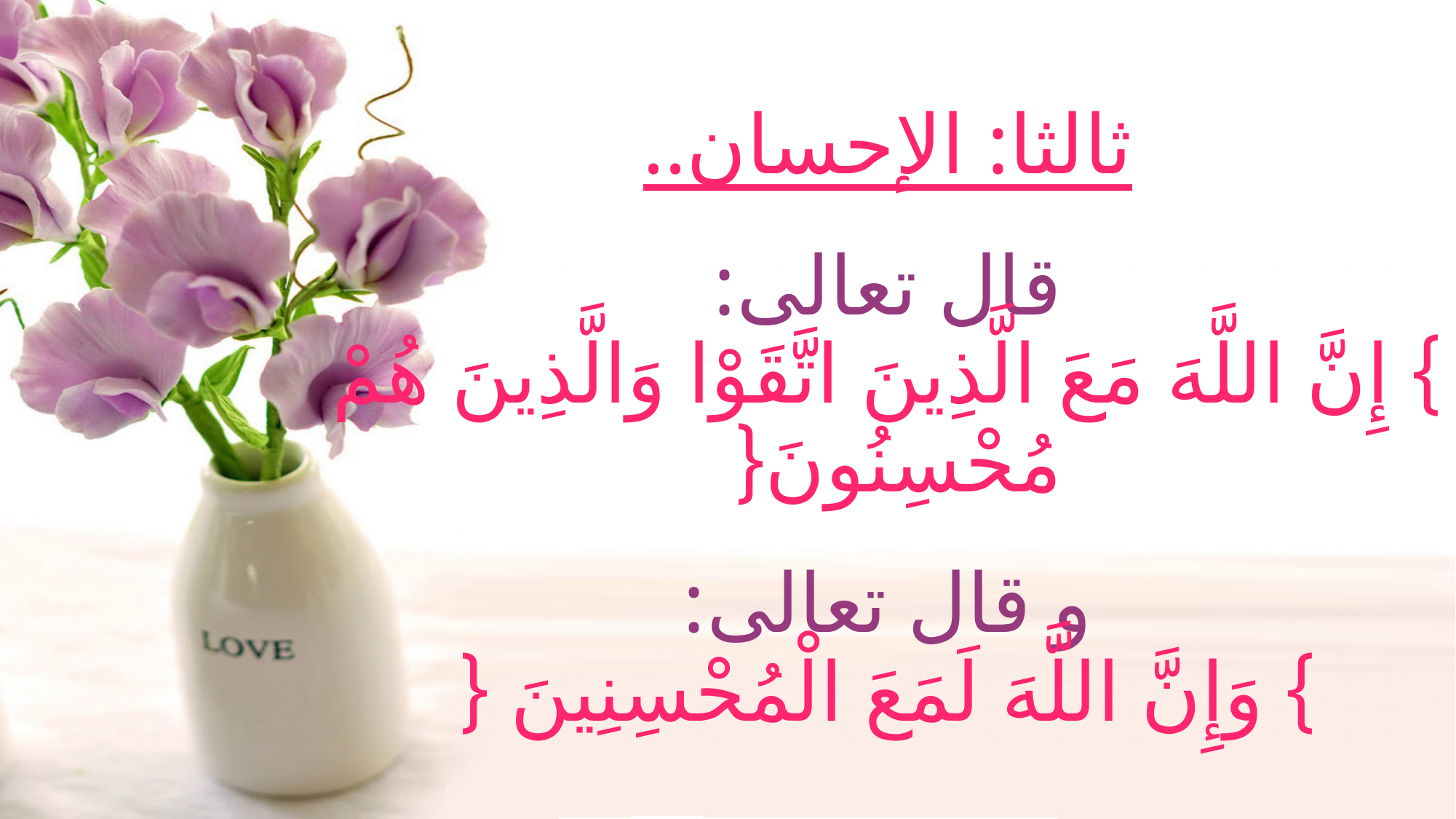

# ثالثا: الإحسان.. قال تعالى: } إِنَّ اللَّهَ مَعَ الَّذِينَ اتَّقَوْا وَالَّذِينَ هُمْ مُحْسِنُونَ{ و قال تعالى: } وَإِنَّ اللَّهَ لَمَعَ الْمُحْسِنِينَ {